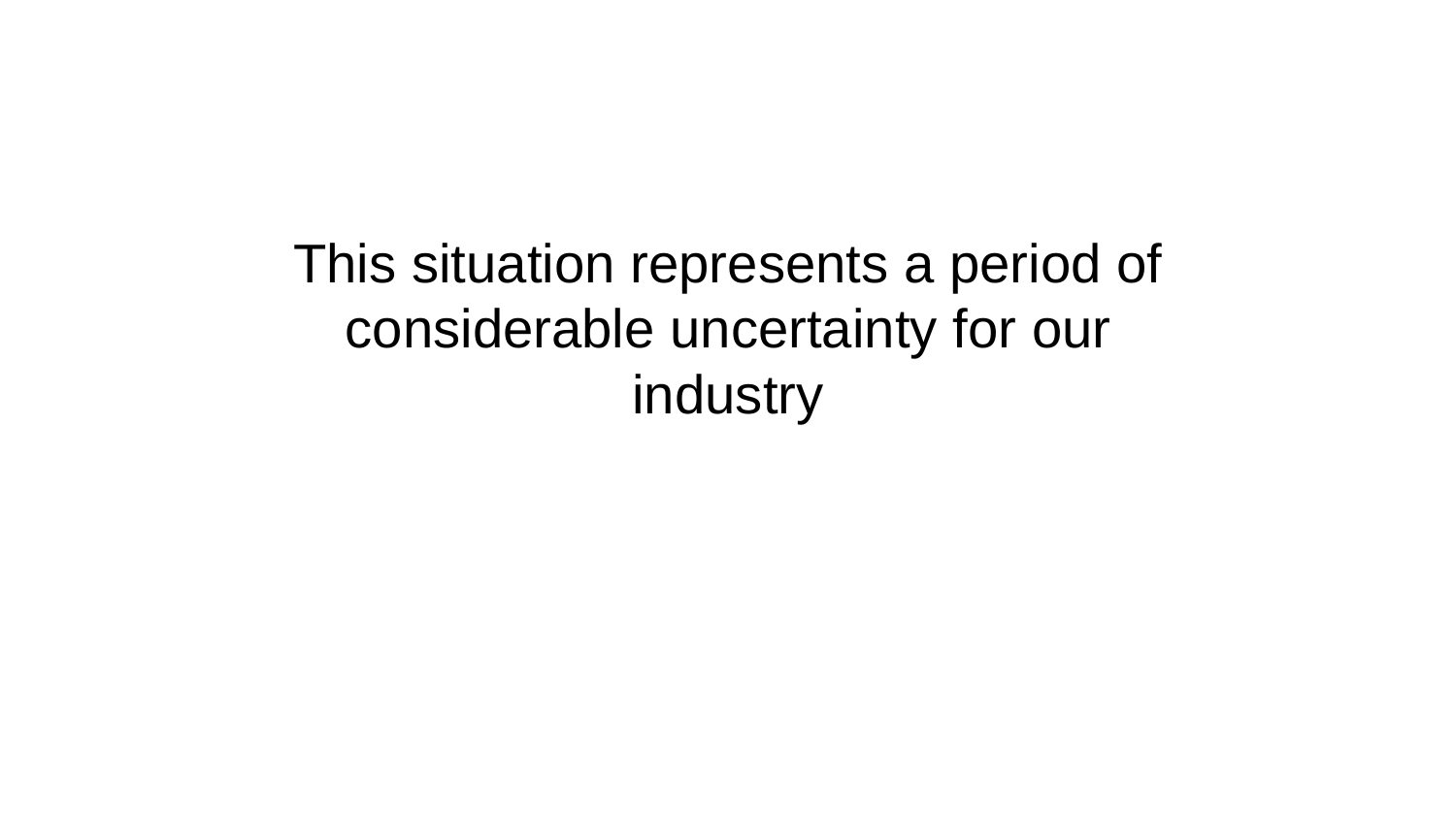

# This situation represents a period of considerable uncertainty for our industry